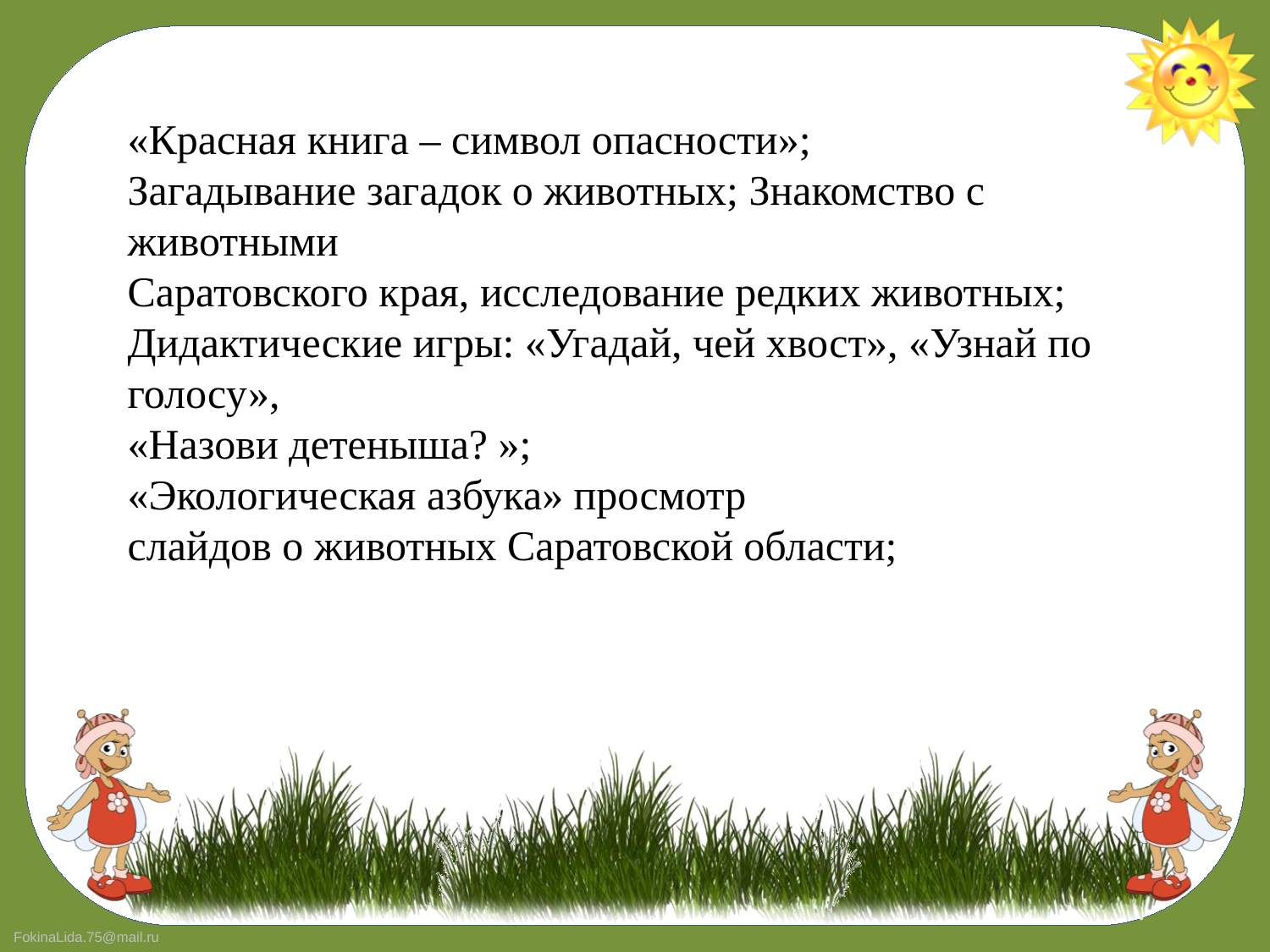

«Красная книга – символ опасности»;
Загадывание загадок о животных; Знакомство с животными
Саратовского края, исследование редких животных;
Дидактические игры: «Угадай, чей хвост», «Узнай по голосу»,
«Назови детеныша? »;
«Экологическая азбука» просмотр                                 слайдов о животных Саратовской области;